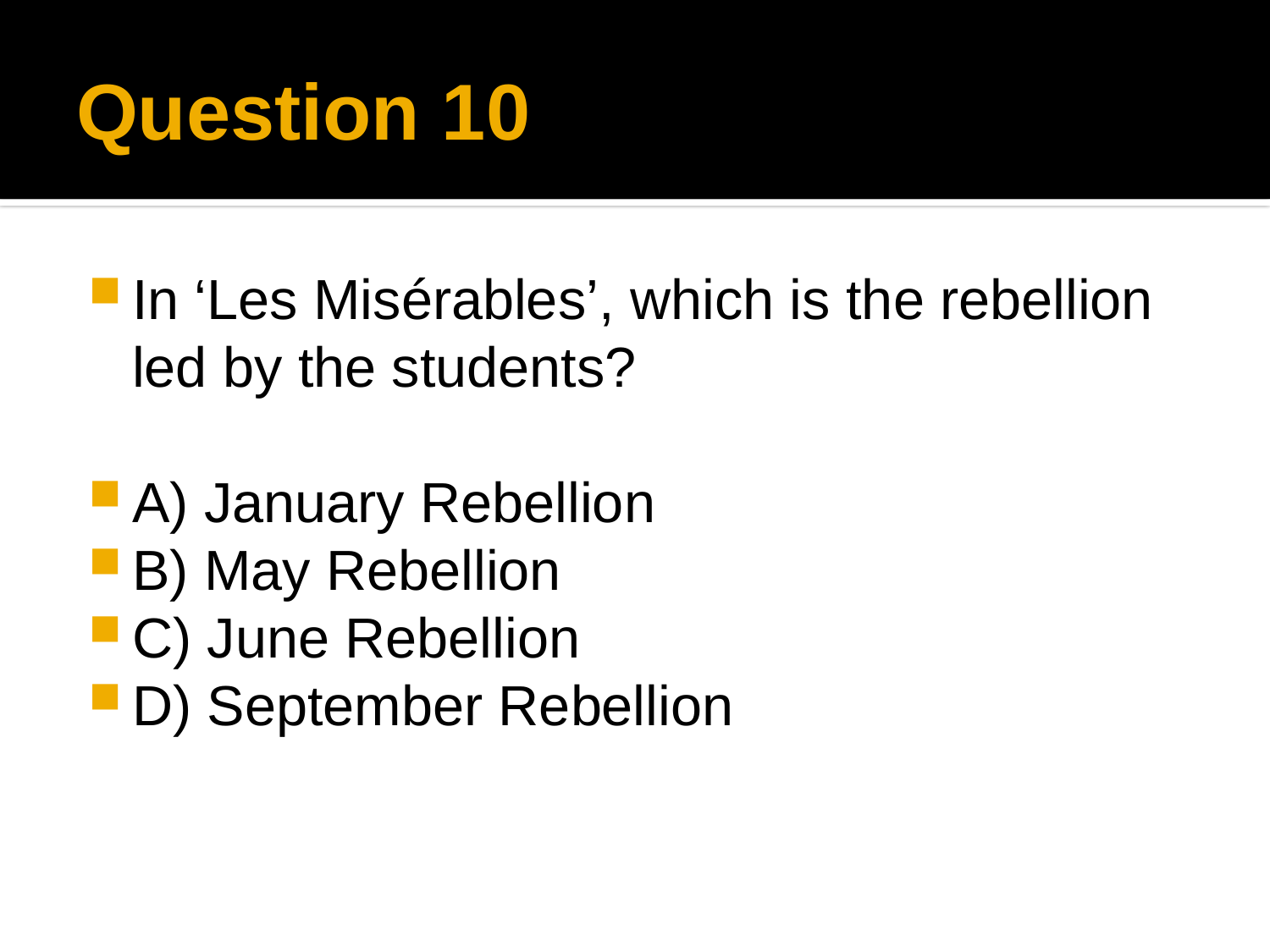

# Question 10
In ‘Les Misérables’, which is the rebellion led by the students?

A) January Rebellion
B) May Rebellion
C) June Rebellion
D) September Rebellion